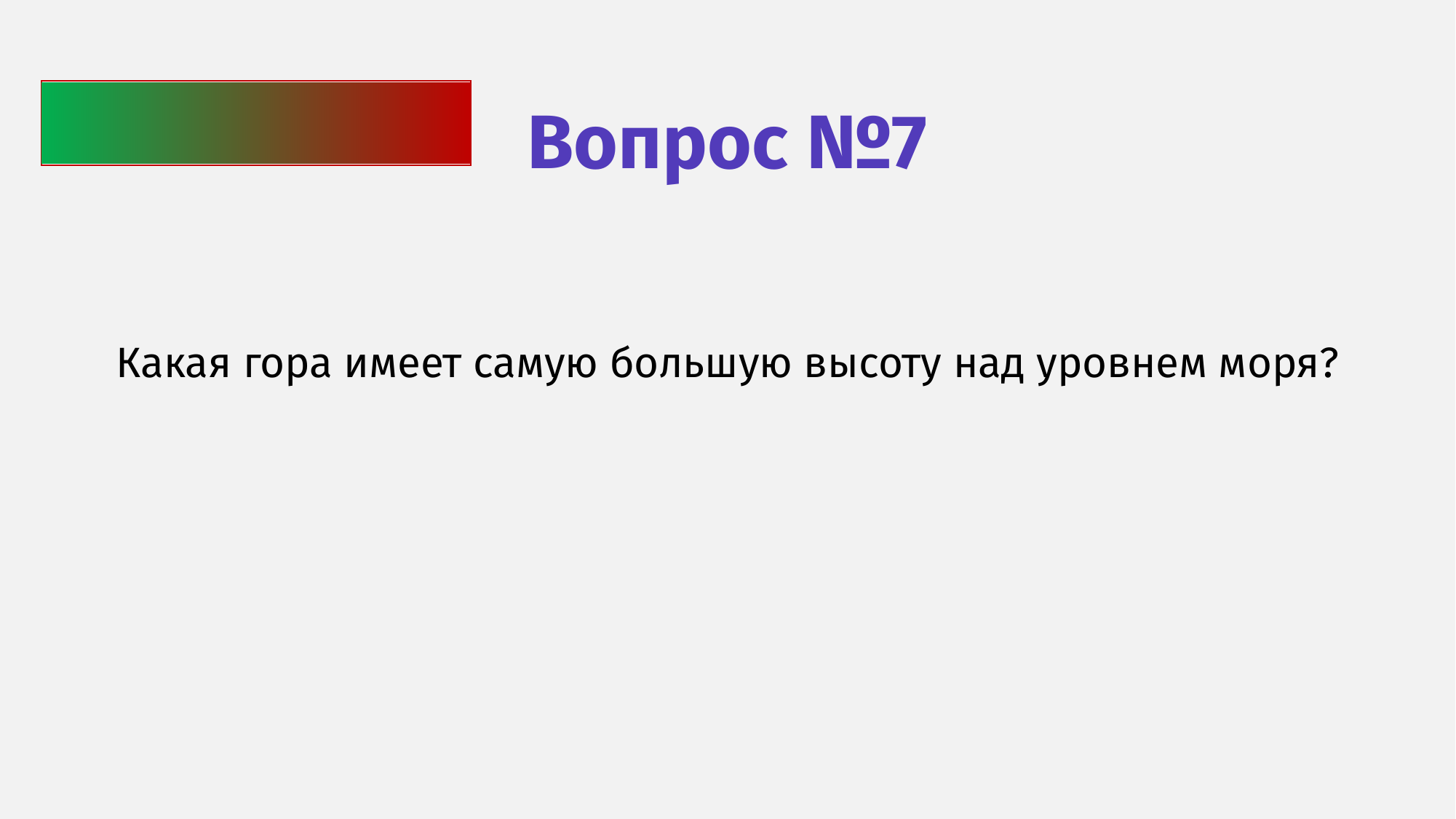

Вопрос №7
Какая гора имеет самую большую высоту над уровнем моря?